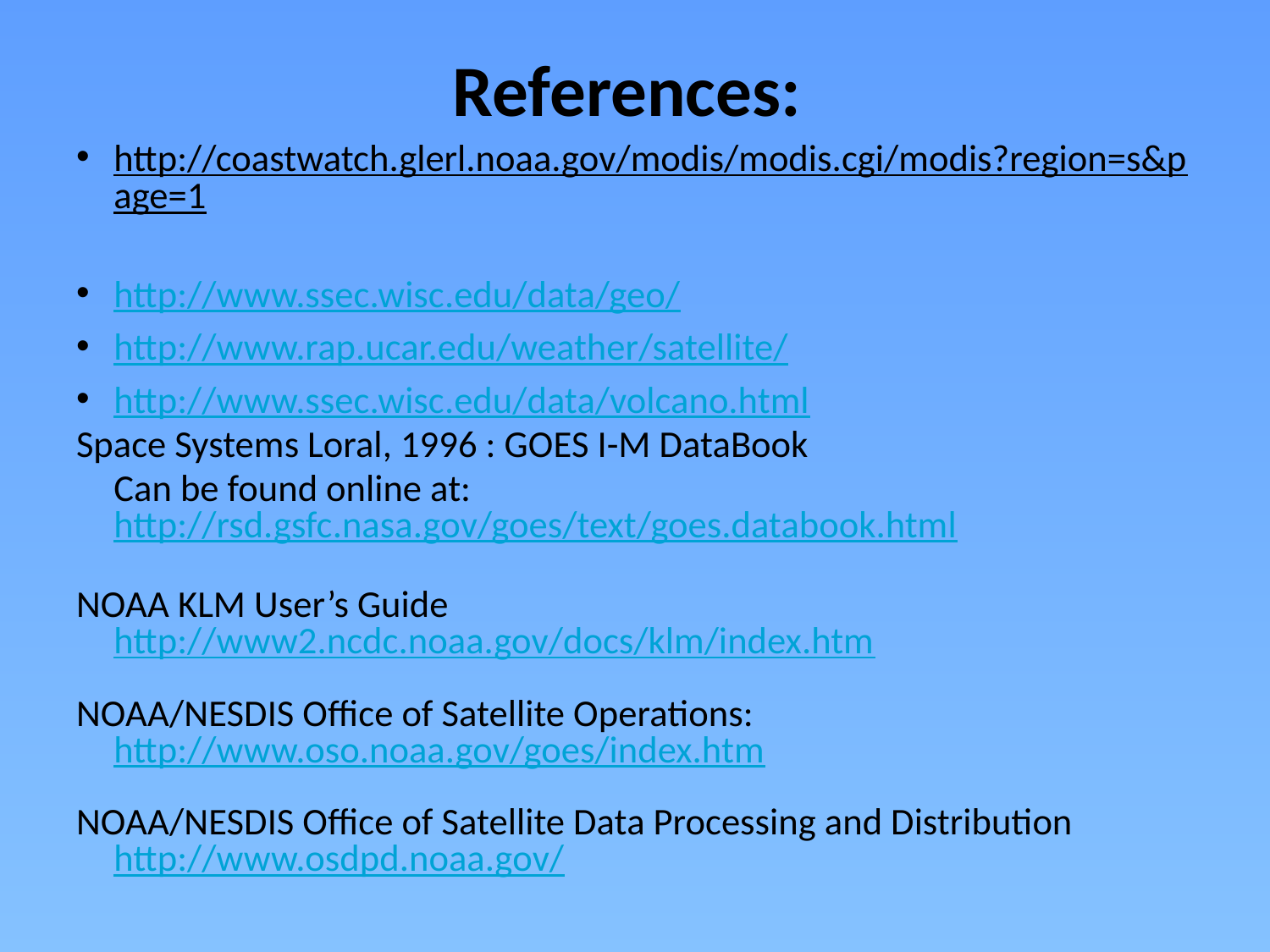

# References:
http://coastwatch.glerl.noaa.gov/modis/modis.cgi/modis?region=s&page=1
http://www.ssec.wisc.edu/data/geo/
http://www.rap.ucar.edu/weather/satellite/
http://www.ssec.wisc.edu/data/volcano.html
Space Systems Loral, 1996 : GOES I-M DataBook
	Can be found online at: http://rsd.gsfc.nasa.gov/goes/text/goes.databook.html

NOAA KLM User’s Guide  http://www2.ncdc.noaa.gov/docs/klm/index.htm

NOAA/NESDIS Office of Satellite Operations:  http://www.oso.noaa.gov/goes/index.htm

NOAA/NESDIS Office of Satellite Data Processing and Distribution  http://www.osdpd.noaa.gov/